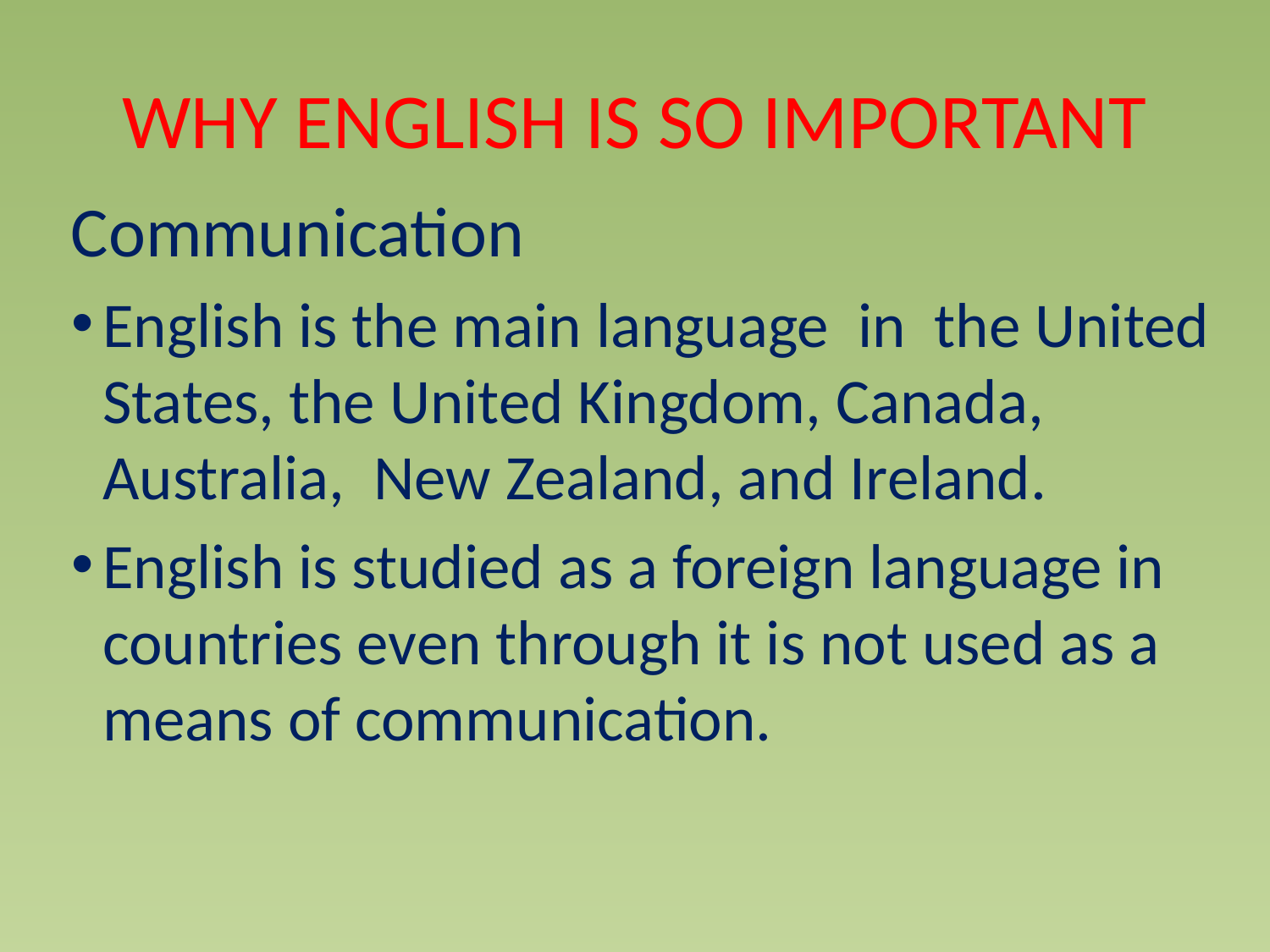

# WHY ENGLISH IS SO IMPORTANT
 Communication
English is the main language  in  the United States, the United Kingdom, Canada,  Australia,  New Zealand, and Ireland.
English is studied as a foreign language in countries even through it is not used as a means of communication.